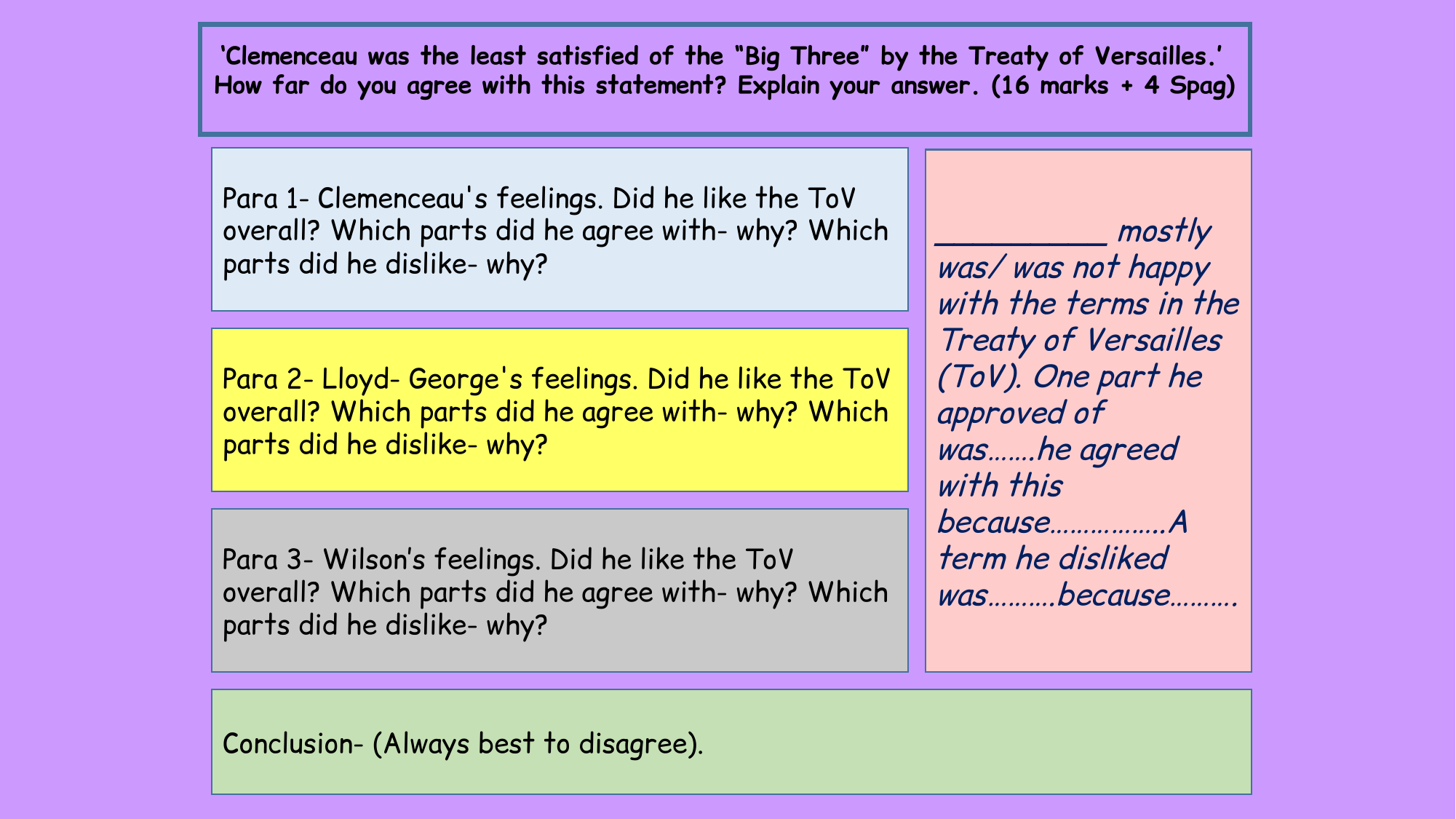

‘Clemenceau was the least satisfied of the “Big Three” by the Treaty of Versailles.’
How far do you agree with this statement? Explain your answer. (16 marks + 4 Spag)
Para 1- Clemenceau's feelings. Did he like the ToV overall? Which parts did he agree with- why? Which parts did he dislike- why?
_________ mostly was/ was not happy with the terms in the Treaty of Versailles (ToV). One part he approved of was…….he agreed with this because……………..A term he disliked was……….because……….
Para 2- Lloyd- George's feelings. Did he like the ToV overall? Which parts did he agree with- why? Which parts did he dislike- why?
Para 3- Wilson’s feelings. Did he like the ToV overall? Which parts did he agree with- why? Which parts did he dislike- why?
Conclusion- (Always best to disagree).